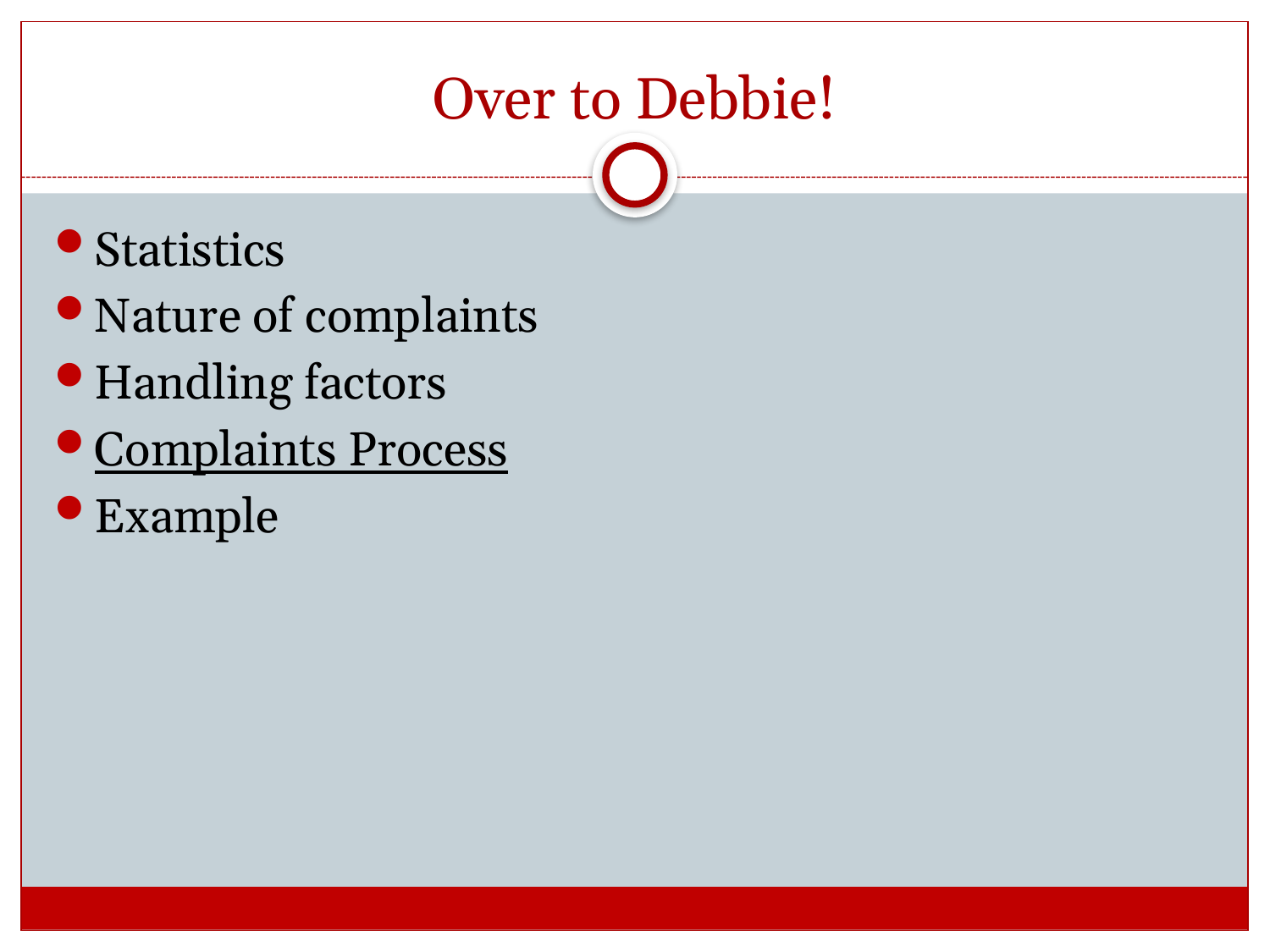

# Over to Debbie!
Statistics
Nature of complaints
Handling factors
Complaints Process
Example